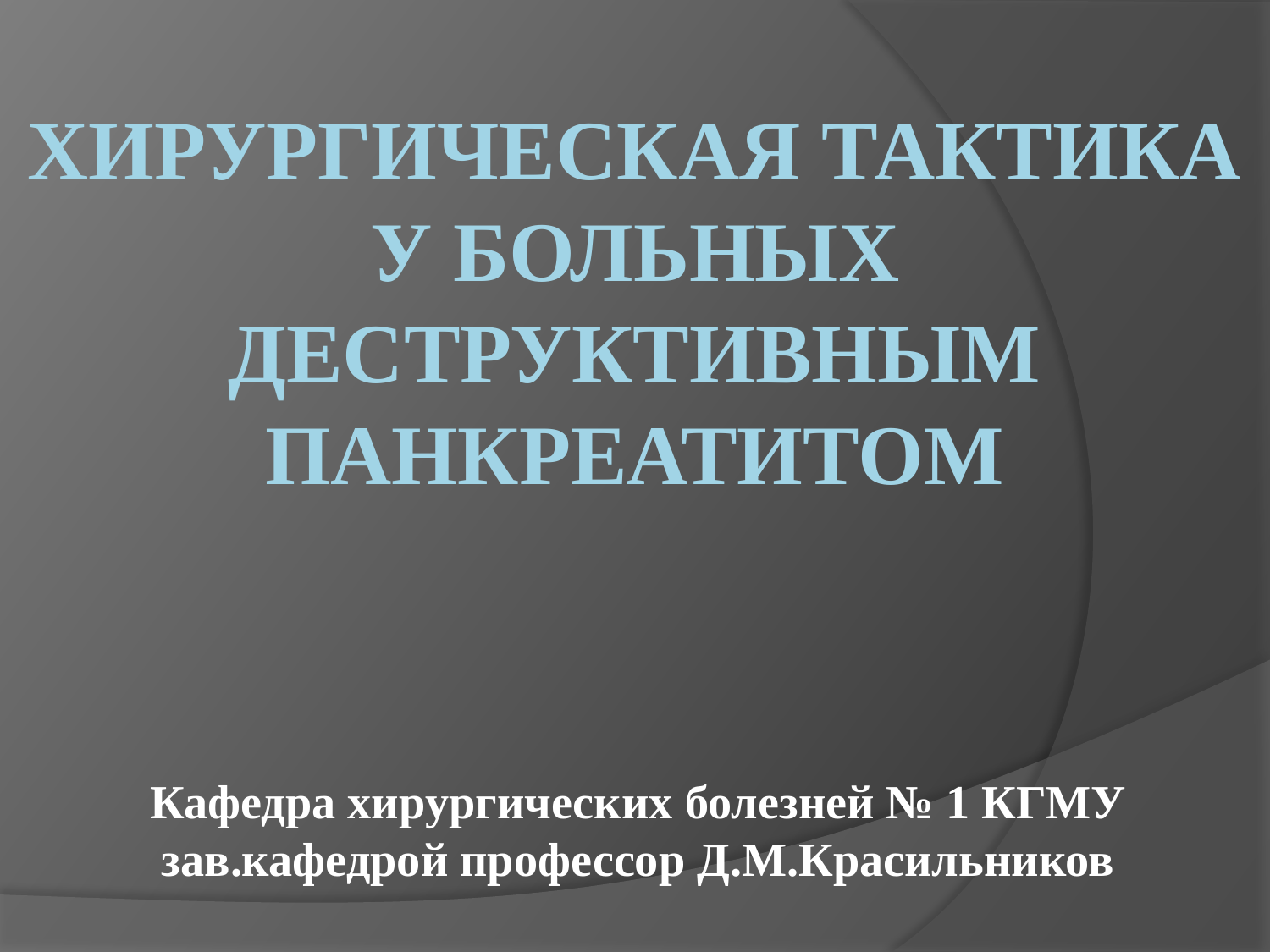

# Хирургическая тактика у больных деструктивным панкреатитом
Кафедра хирургических болезней № 1 КГМУ
зав.кафедрой профессор Д.М.Красильников